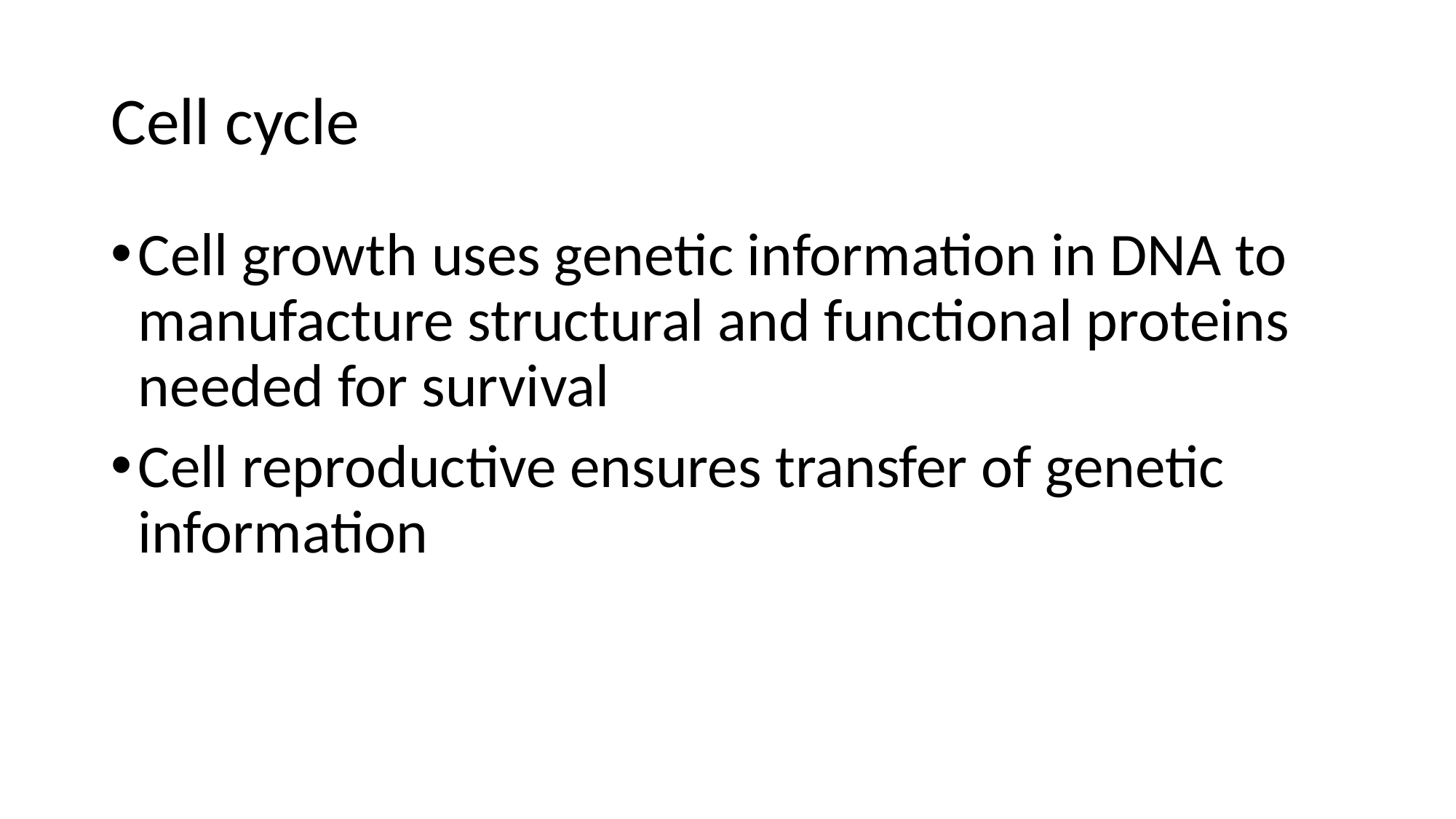

# Cell cycle
Cell growth uses genetic information in DNA to manufacture structural and functional proteins needed for survival
Cell reproductive ensures transfer of genetic information